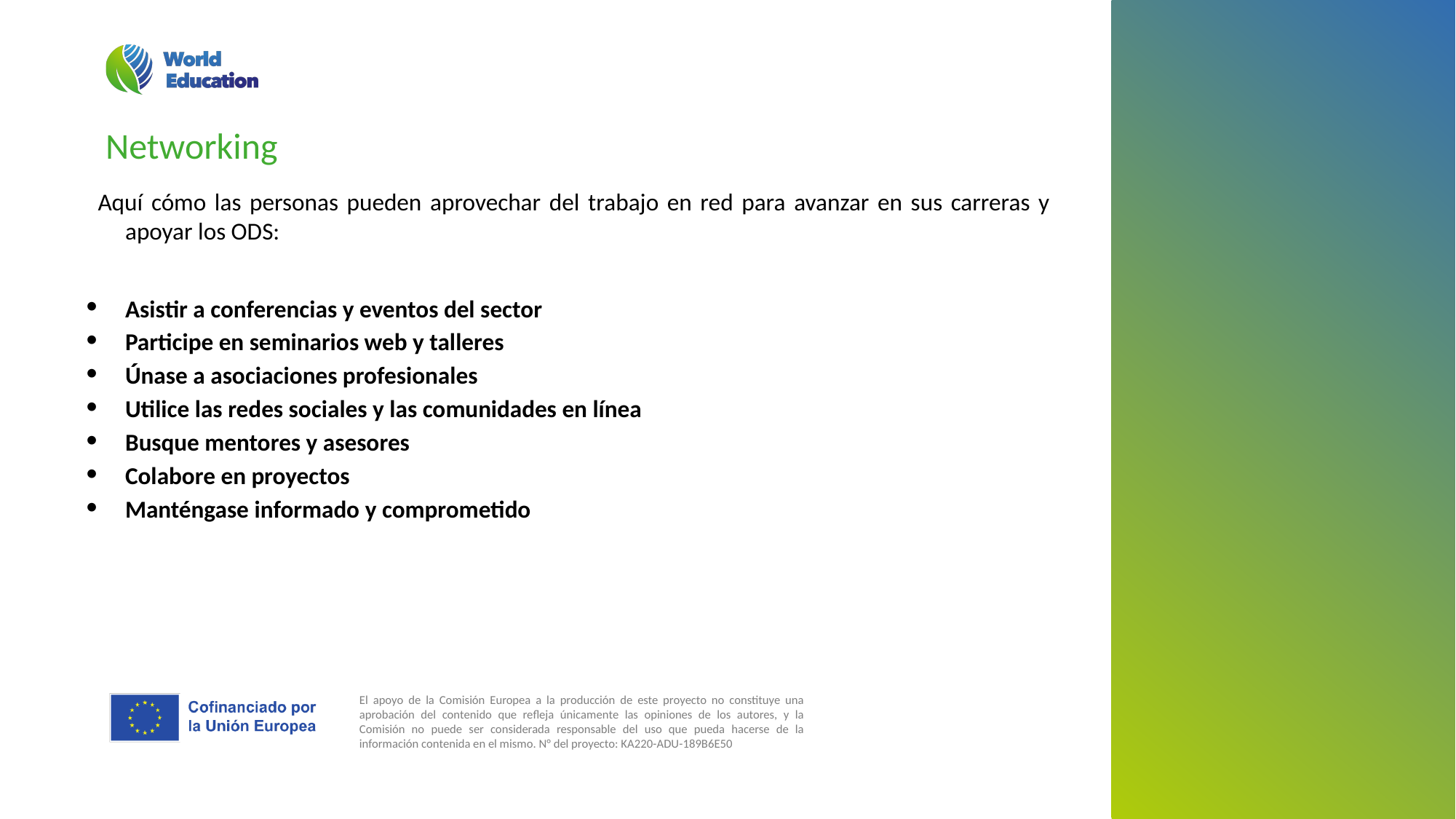

Networking
Aquí cómo las personas pueden aprovechar del trabajo en red para avanzar en sus carreras y apoyar los ODS:

Asistir a conferencias y eventos del sector
Participe en seminarios web y talleres
Únase a asociaciones profesionales
Utilice las redes sociales y las comunidades en línea
Busque mentores y asesores
Colabore en proyectos
Manténgase informado y comprometido